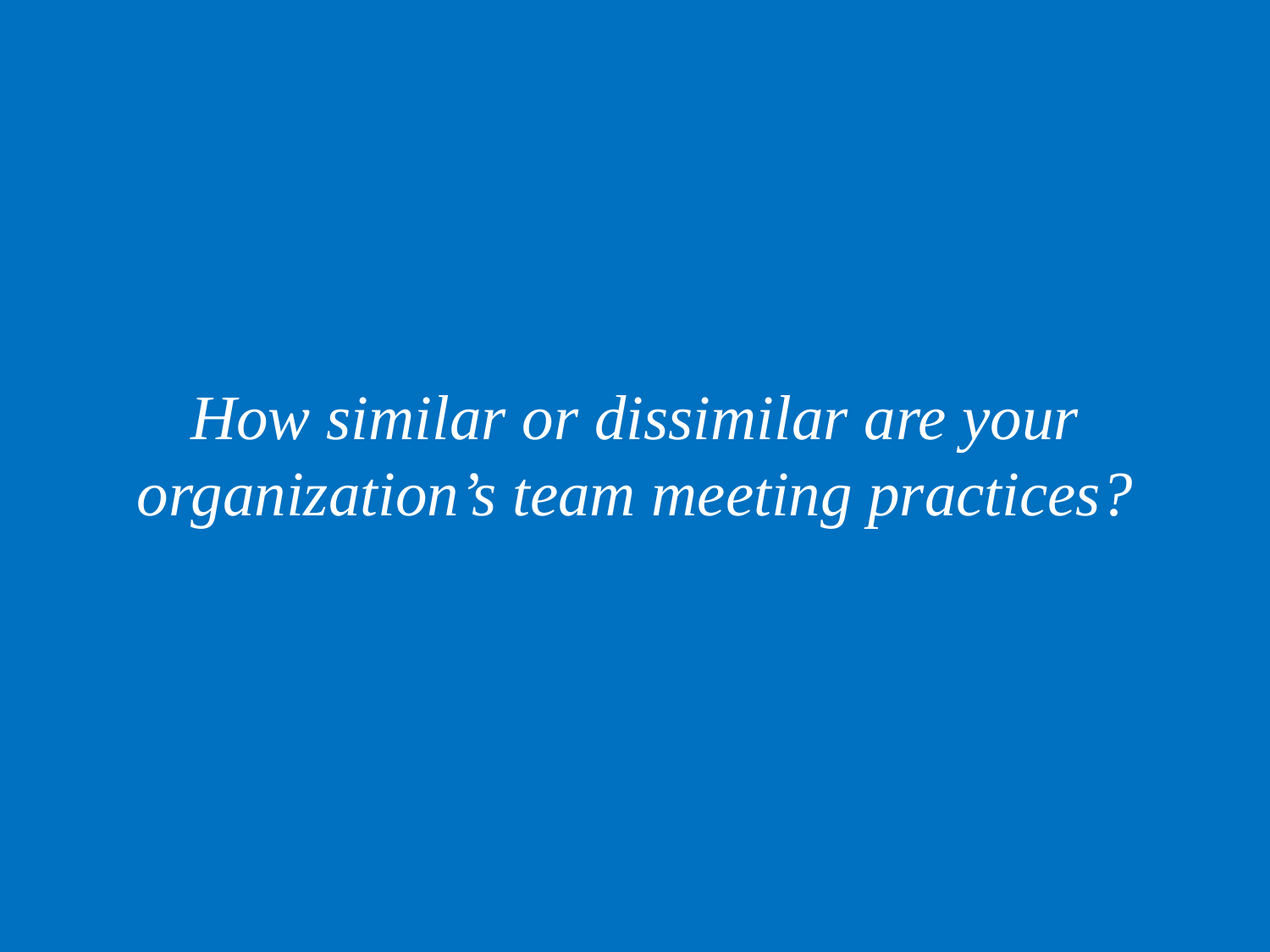

How similar or dissimilar are your organization’s team meeting practices?